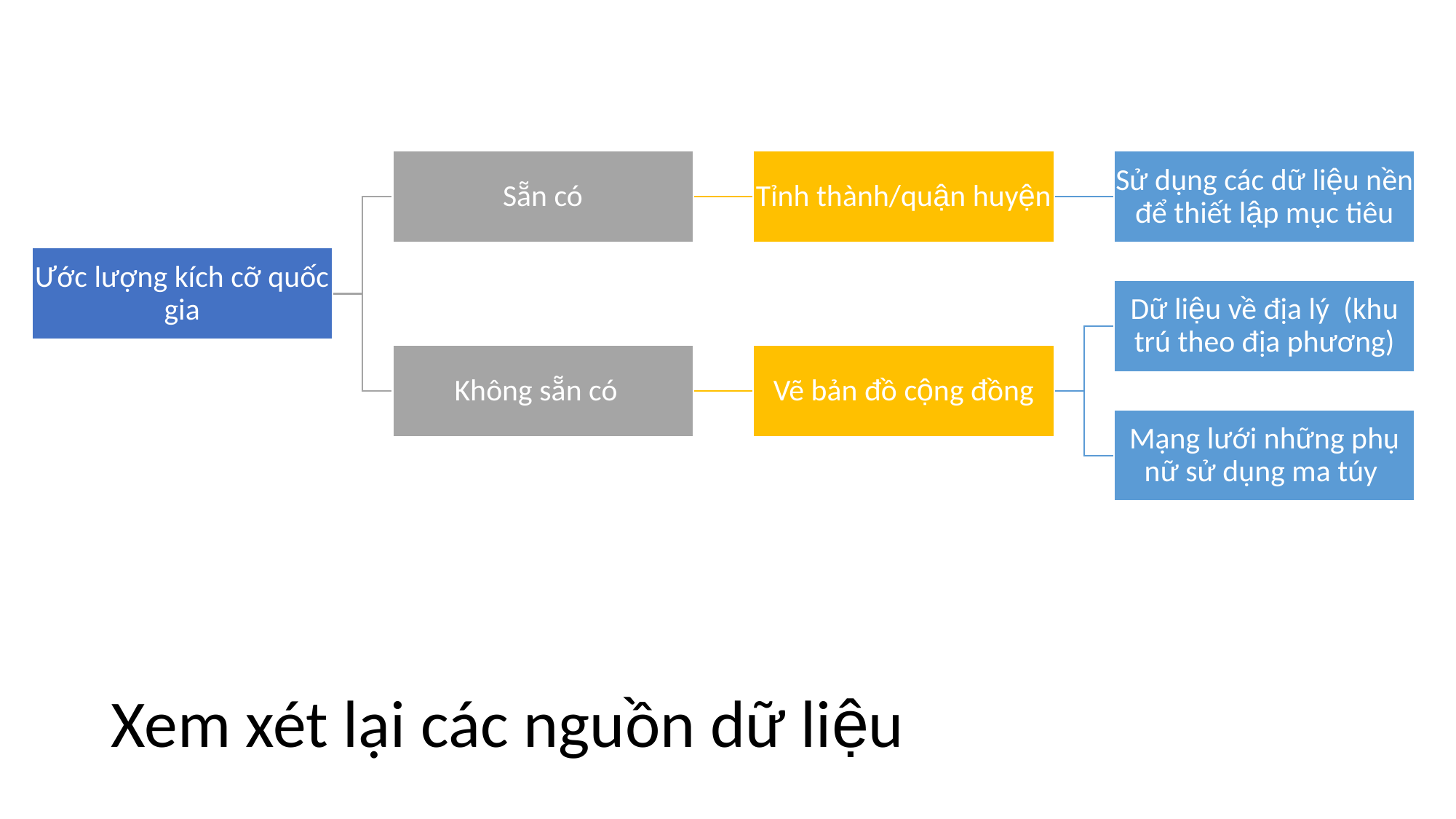

Ước lượng kích cỡ quốc gia
Sẵn có
Tỉnh thành/quận huyện
Sử dụng các dữ liệu nền để thiết lập mục tiêu
Không sẵn có
Vẽ bản đồ cộng đồng
Dữ liệu về địa lý  (khu trú theo địa phương)
Mạng lưới những phụ nữ sử dụng ma túy
# Xem xét lại các nguồn dữ liệu